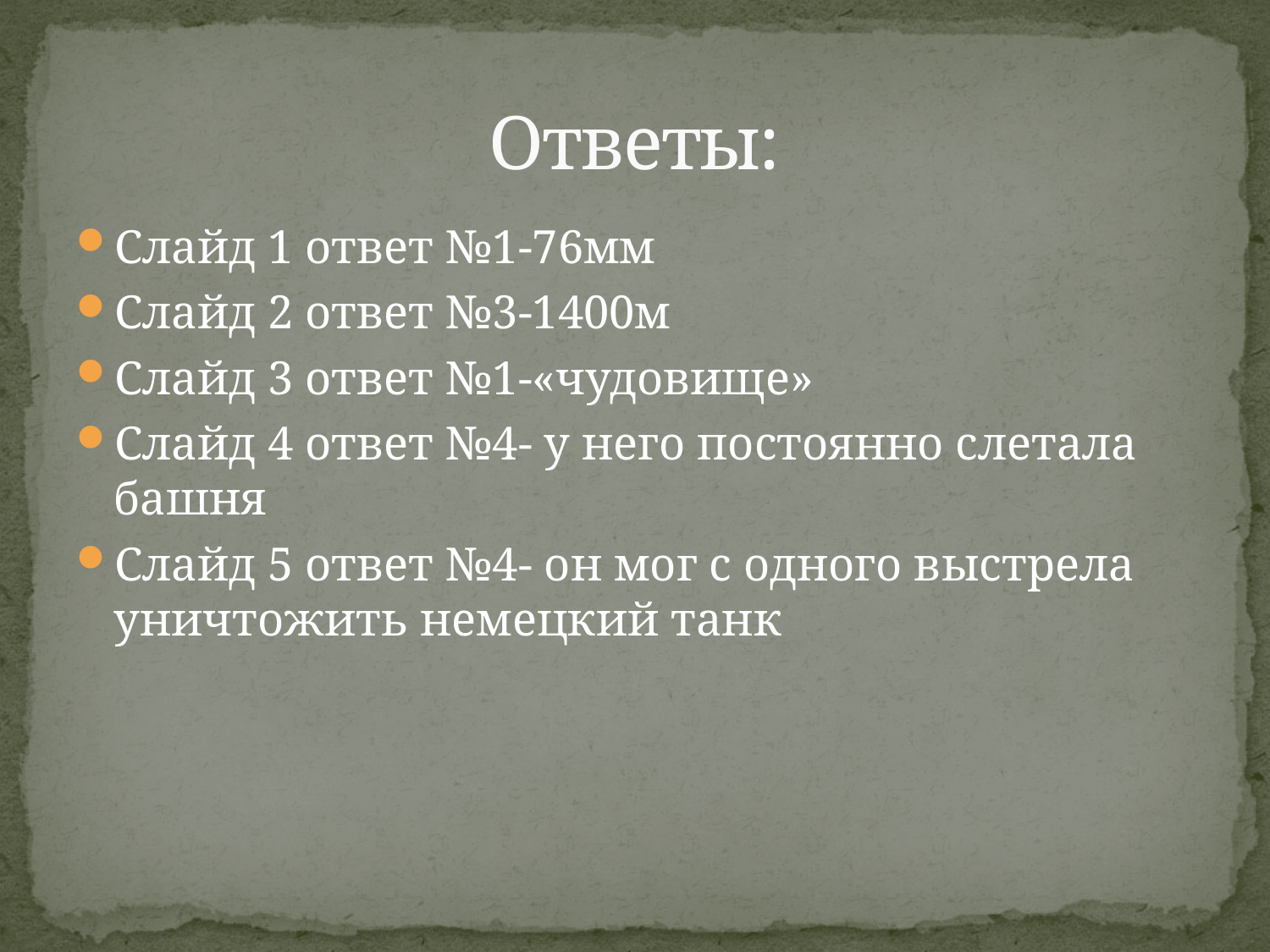

# Ответы:
Слайд 1 ответ №1-76мм
Слайд 2 ответ №3-1400м
Слайд 3 ответ №1-«чудовище»
Слайд 4 ответ №4- у него постоянно слетала башня
Слайд 5 ответ №4- он мог с одного выстрела уничтожить немецкий танк